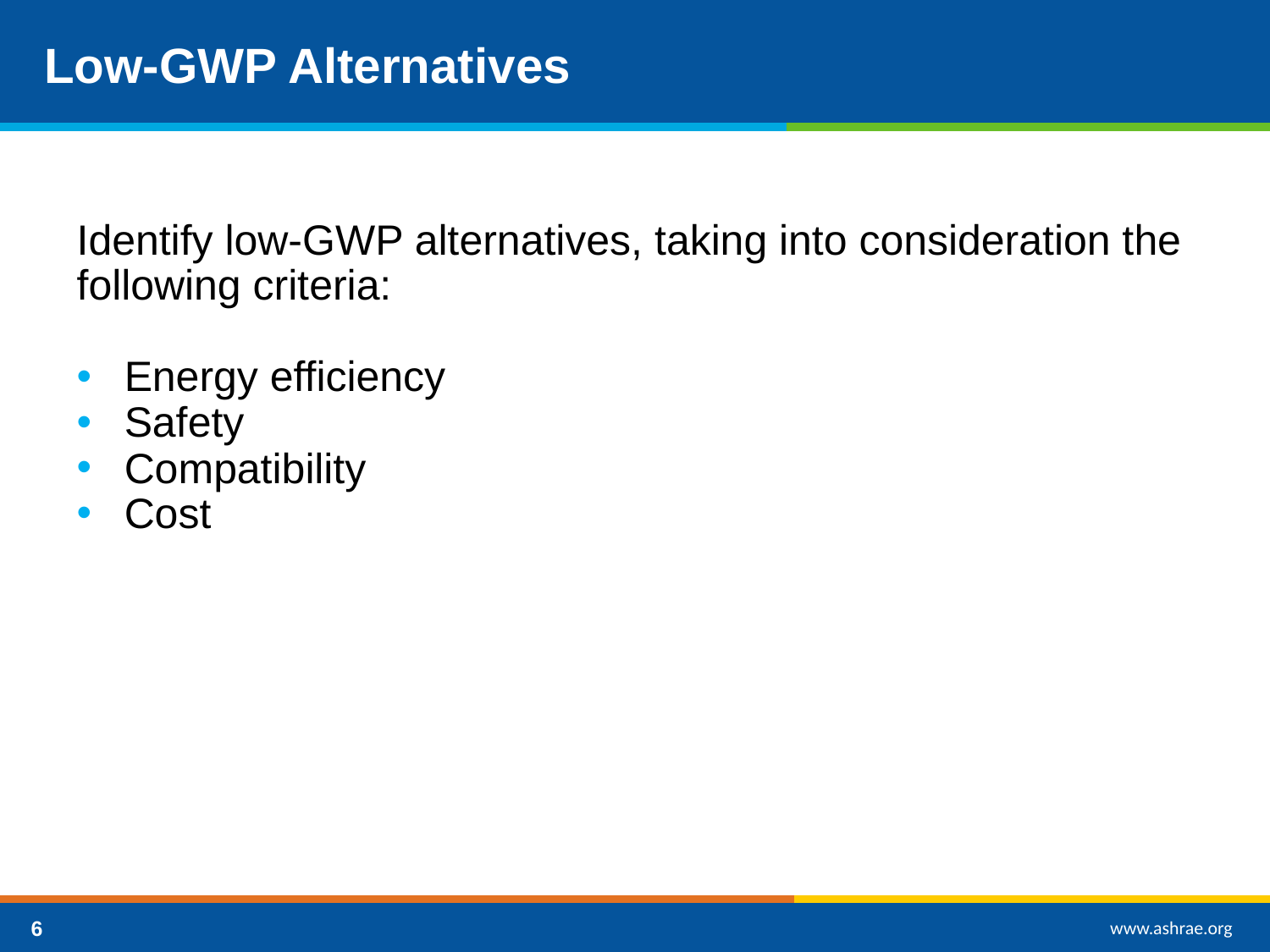

# Low-GWP Alternatives

Identify low-GWP alternatives, taking into consideration the following criteria:

Energy efficiency
Safety
Compatibility
Cost

6